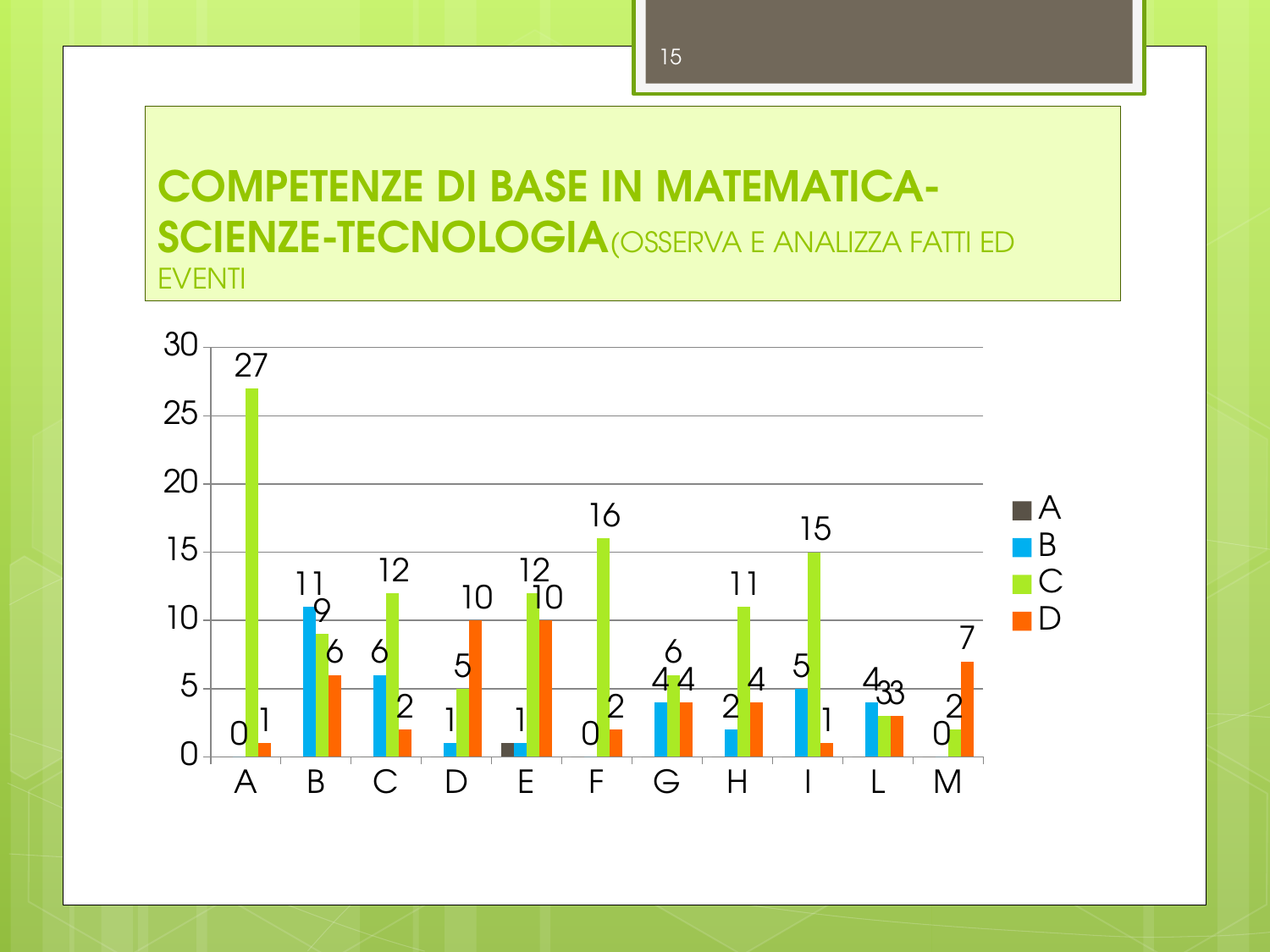

15
# COMPETENZE DI BASE IN MATEMATICA-SCIENZE-TECNOLOGIA(OSSERVA E ANALIZZA FATTI ED EVENTI

### Chart

| Category | A | B | C | D |
|---|---|---|---|---|
| A | 0.0 | 0.0 | 27.0 | 1.0 |
| B | 0.0 | 11.0 | 9.0 | 6.0 |
| C | 0.0 | 6.0 | 12.0 | 2.0 |
| D | 0.0 | 1.0 | 5.0 | 10.0 |
| E | 1.0 | 1.0 | 12.0 | 10.0 |
| F | 0.0 | 0.0 | 16.0 | 2.0 |
| G | 0.0 | 4.0 | 6.0 | 4.0 |
| H | 0.0 | 2.0 | 11.0 | 4.0 |
| I | 0.0 | 5.0 | 15.0 | 1.0 |
| L | 0.0 | 4.0 | 3.0 | 3.0 |
| M | 0.0 | 0.0 | 2.0 | 7.0 |